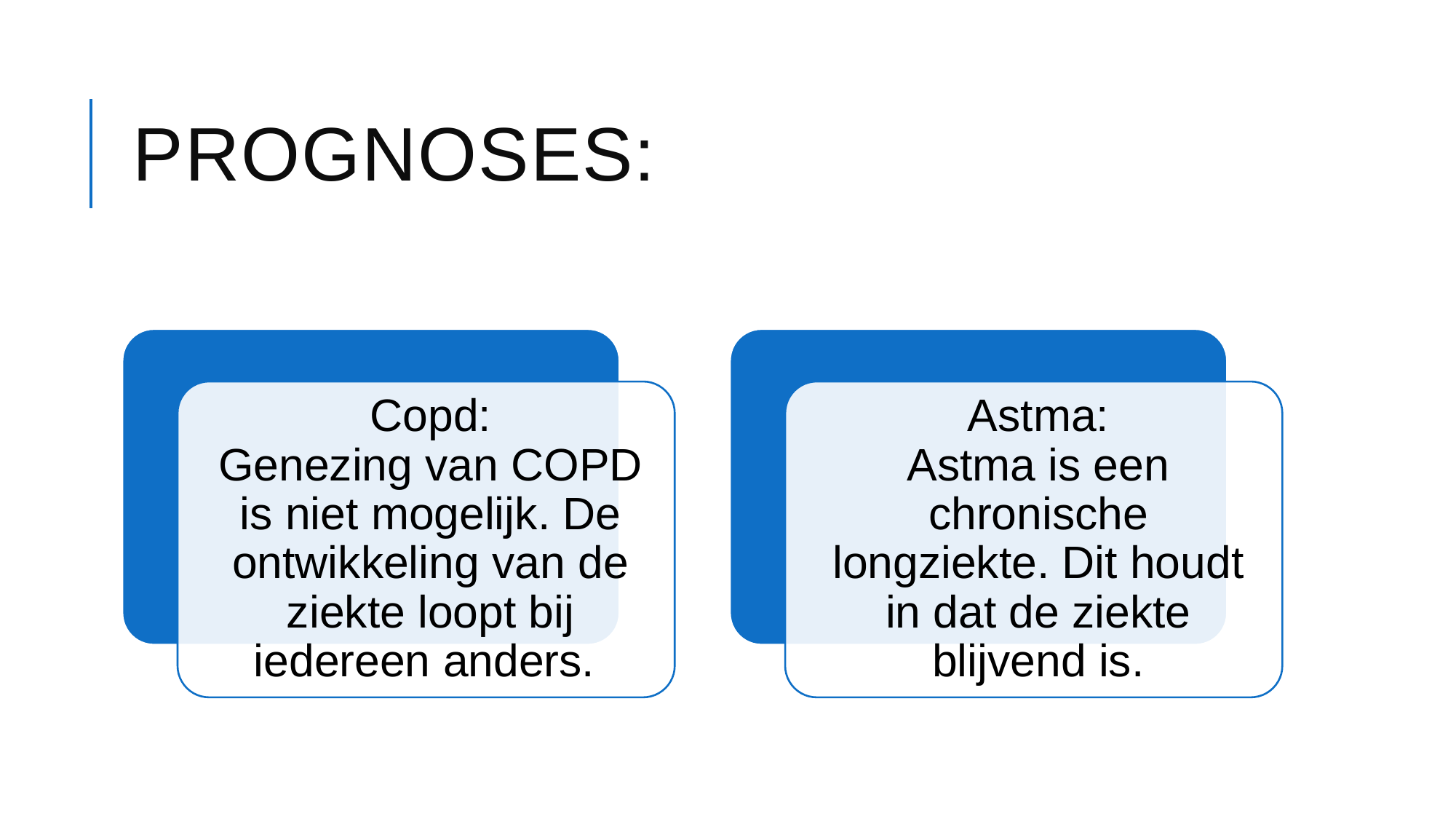

# Prognoses:
Copd:
Genezing van COPD is niet mogelijk. De ontwikkeling van de ziekte loopt bij iedereen anders.
Astma:
Astma is een chronische longziekte. Dit houdt in dat de ziekte blijvend is.